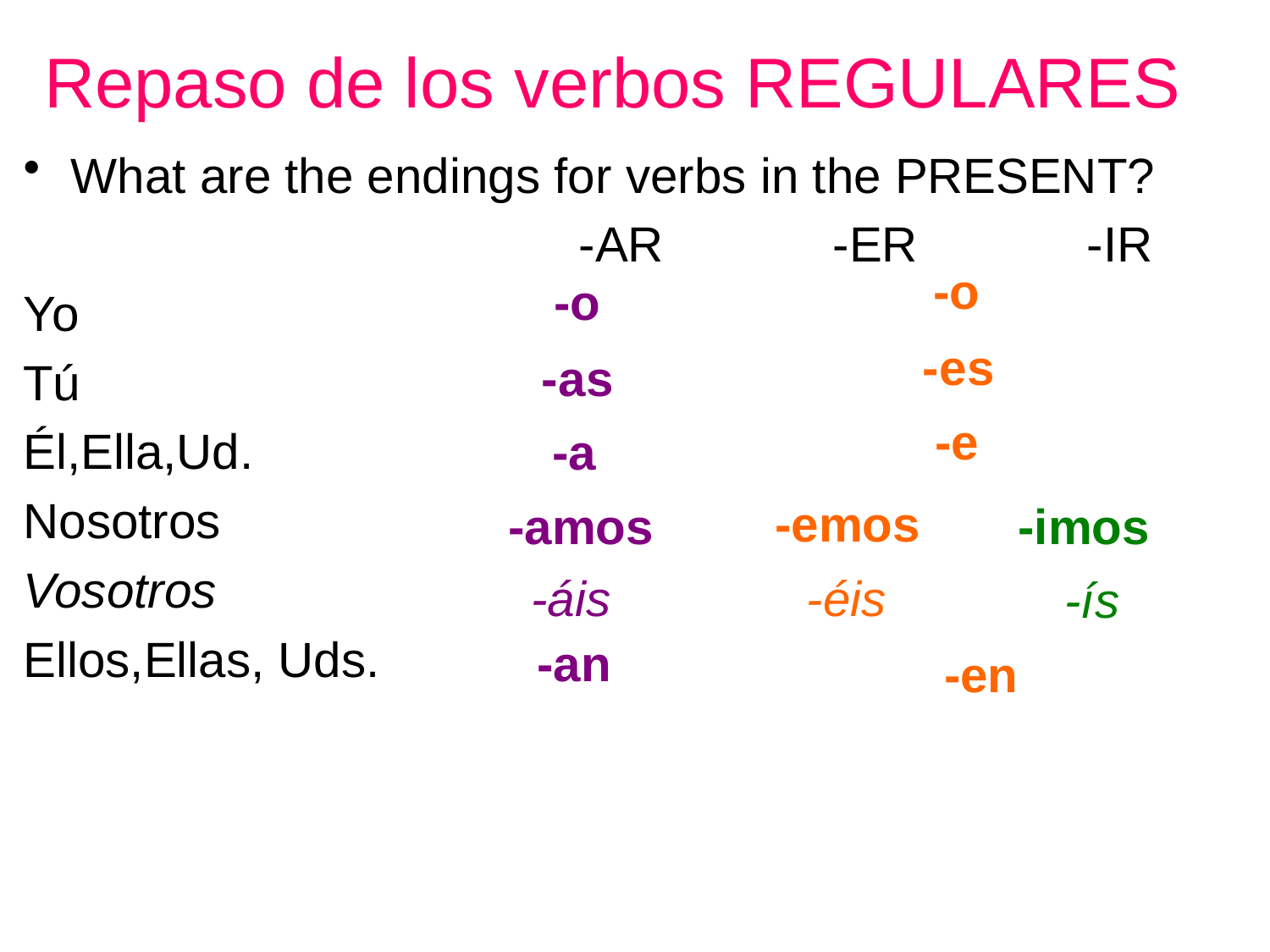

# Repaso de los verbos REGULARES
What are the endings for verbs in the PRESENT?
					-AR		-ER		-IR
Yo
Tú
Él,Ella,Ud.
Nosotros
Vosotros
Ellos,Ellas, Uds.
-o
-o
-es
-as
-e
-a
-emos
-amos
-imos
-áis
-éis
-ís
-an
-en